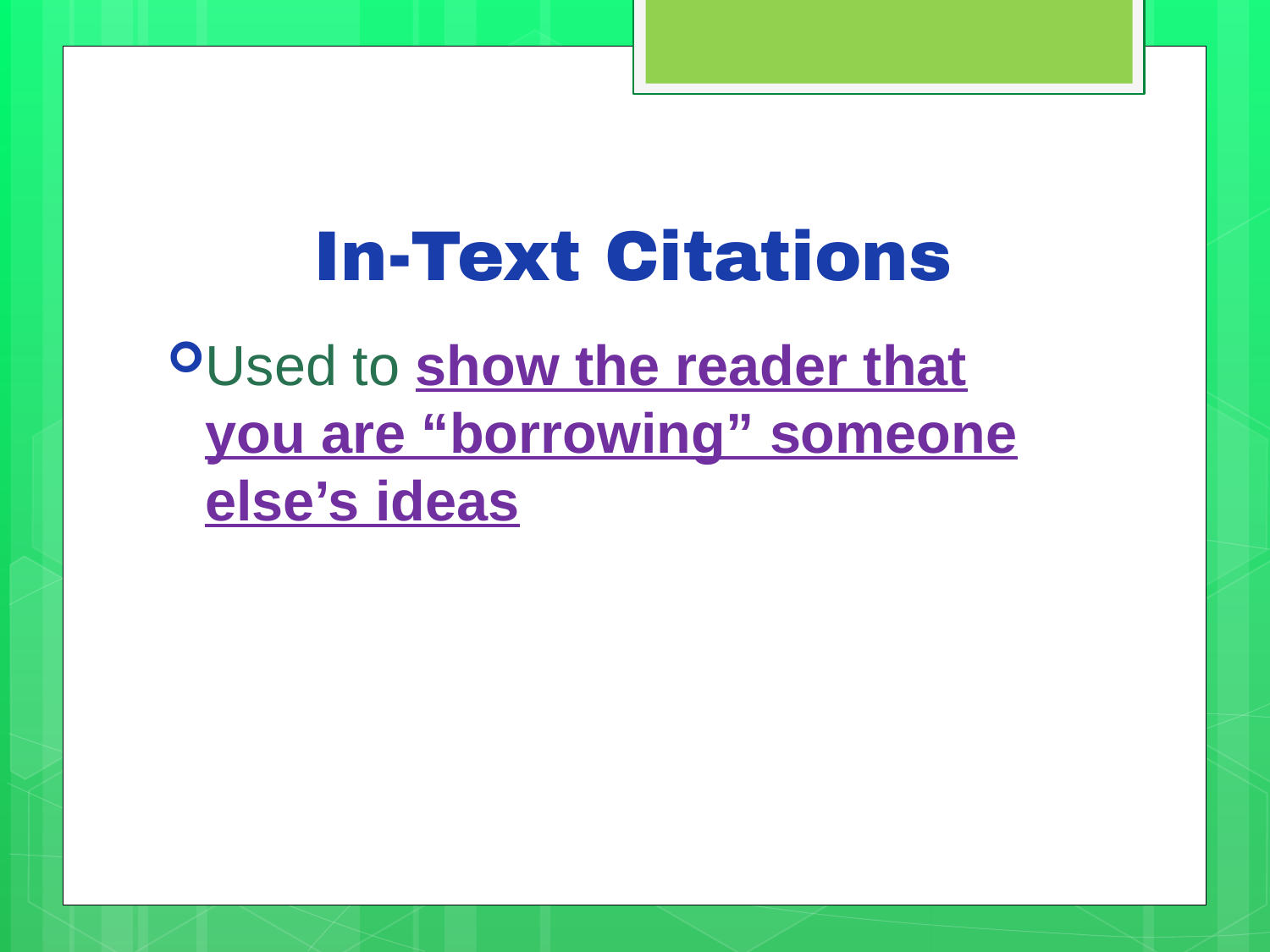

# In-Text Citations
Used to show the reader that you are “borrowing” someone else’s ideas